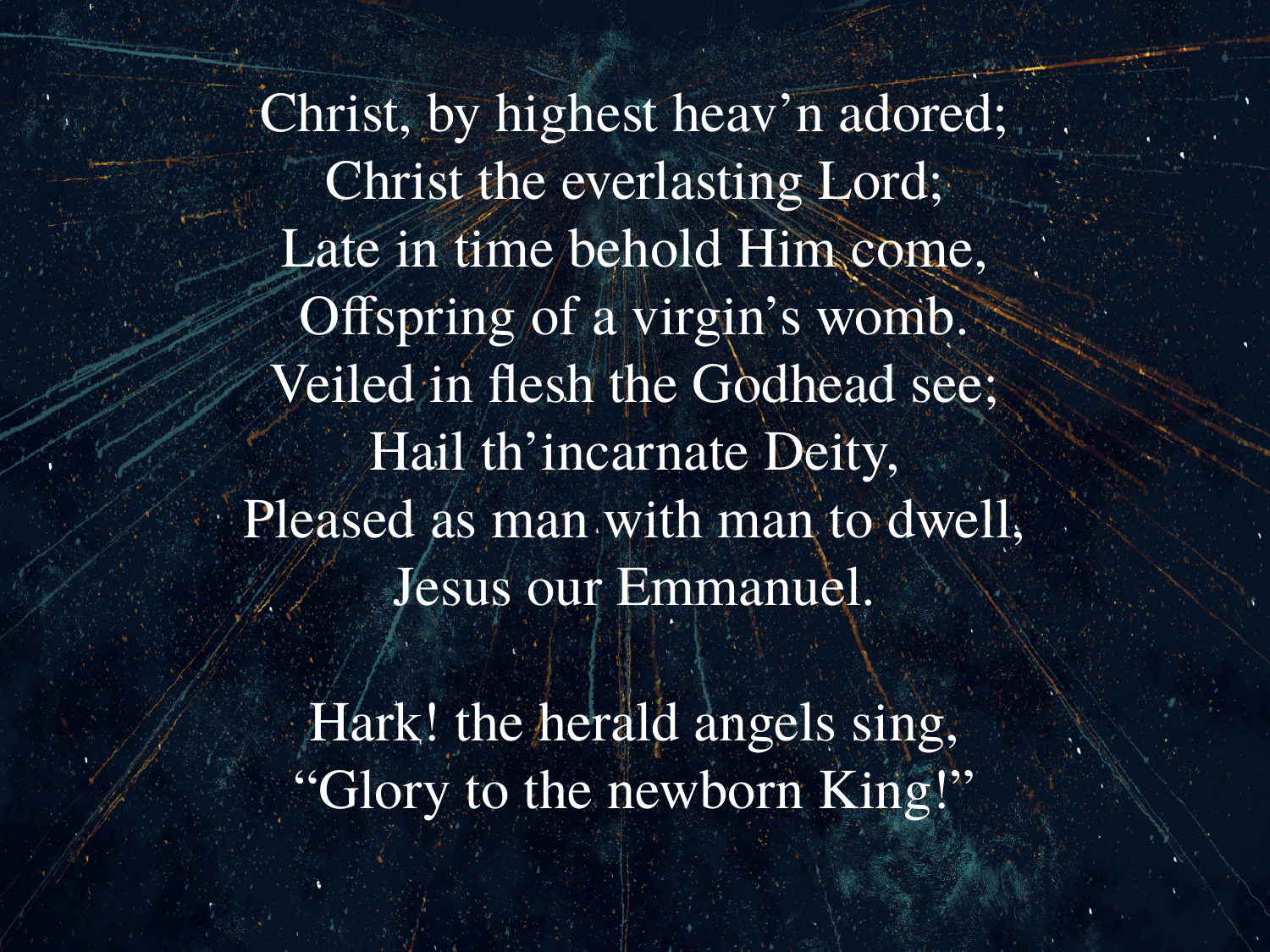

# Christ, by highest heav’n adored; Christ the everlasting Lord; Late in time behold Him come, Offspring of a virgin’s womb. Veiled in flesh the Godhead see; Hail th’incarnate Deity, Pleased as man with man to dwell, Jesus our Emmanuel. Hark! the herald angels sing, “Glory to the newborn King!”